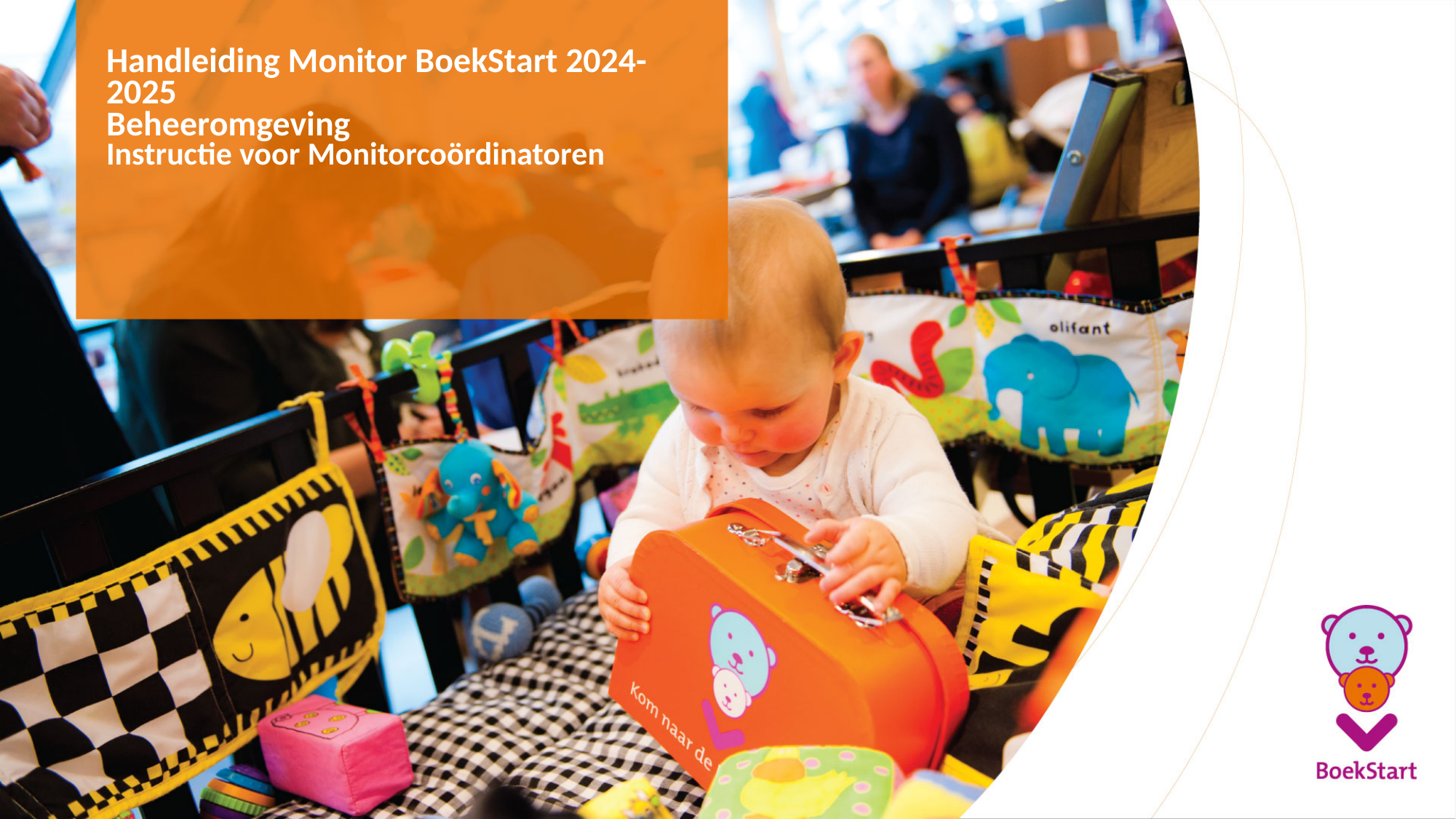

# Handleiding Monitor BoekStart 2024-2025 Beheeromgeving Instructie voor Monitorcoördinatoren